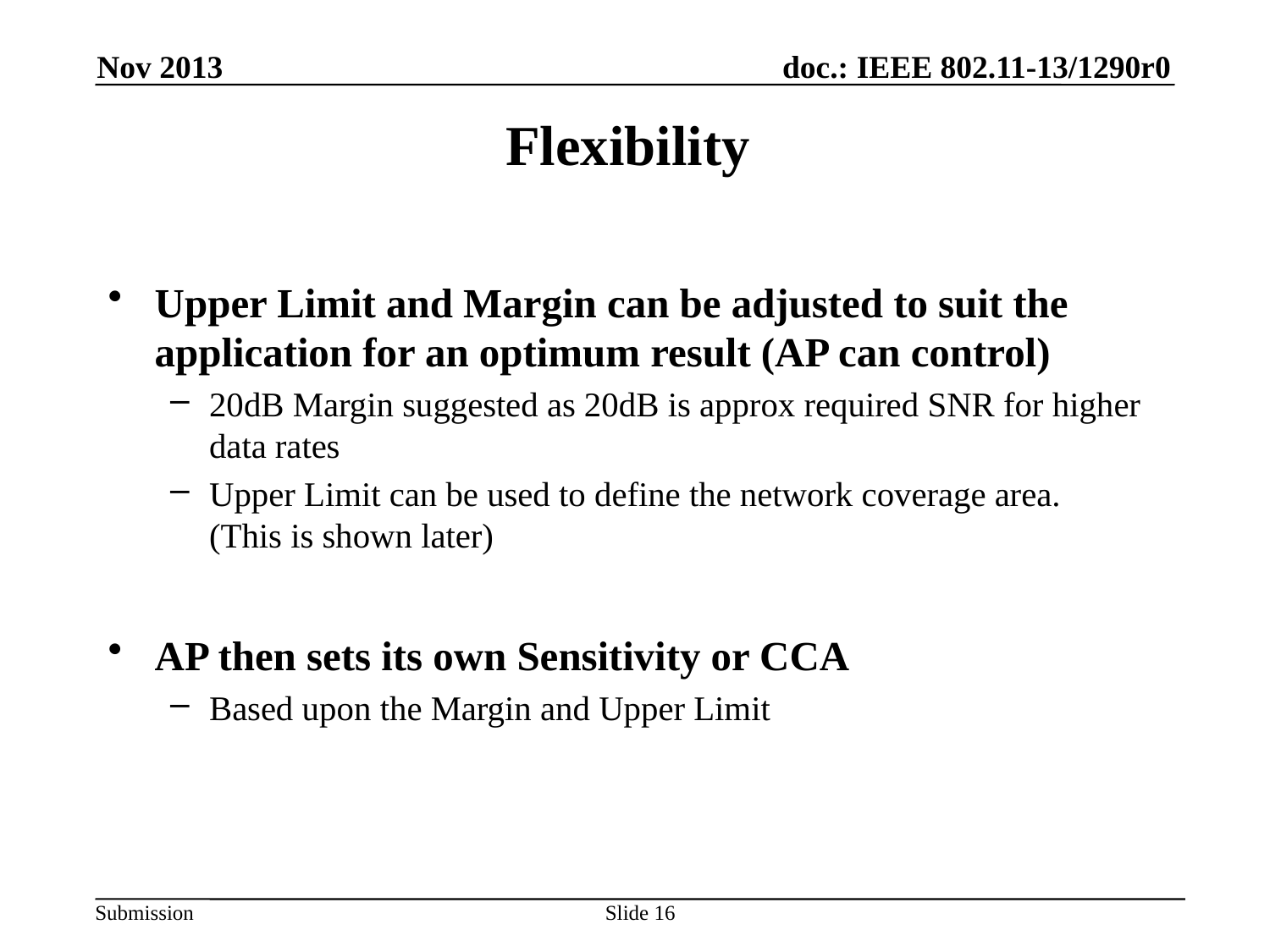

Nov 2013
# Flexibility

Upper Limit and Margin can be adjusted to suit the application for an optimum result (AP can control)
20dB Margin suggested as 20dB is approx required SNR for higher data rates
Upper Limit can be used to define the network coverage area.
(This is shown later)

AP then sets its own Sensitivity or CCA
Based upon the Margin and Upper Limit

Slide 16
Graham Smith, DSP Group